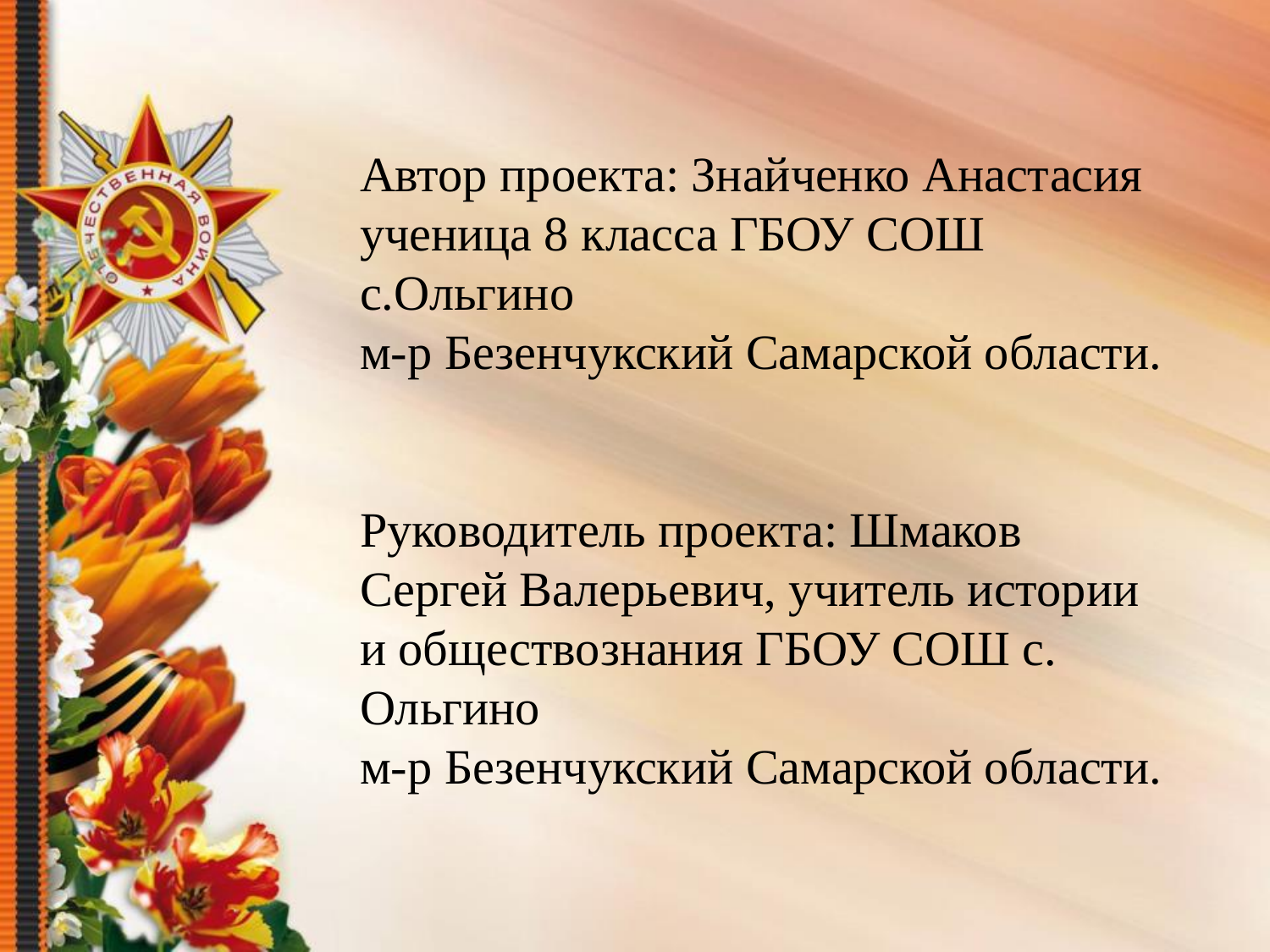

Автор проекта: Знайченко Анастасия
ученица 8 класса ГБОУ СОШ с.Ольгино
м-р Безенчукский Самарской области.

Руководитель проекта: Шмаков Сергей Валерьевич, учитель истории и обществознания ГБОУ СОШ с. Ольгино
м-р Безенчукский Самарской области.